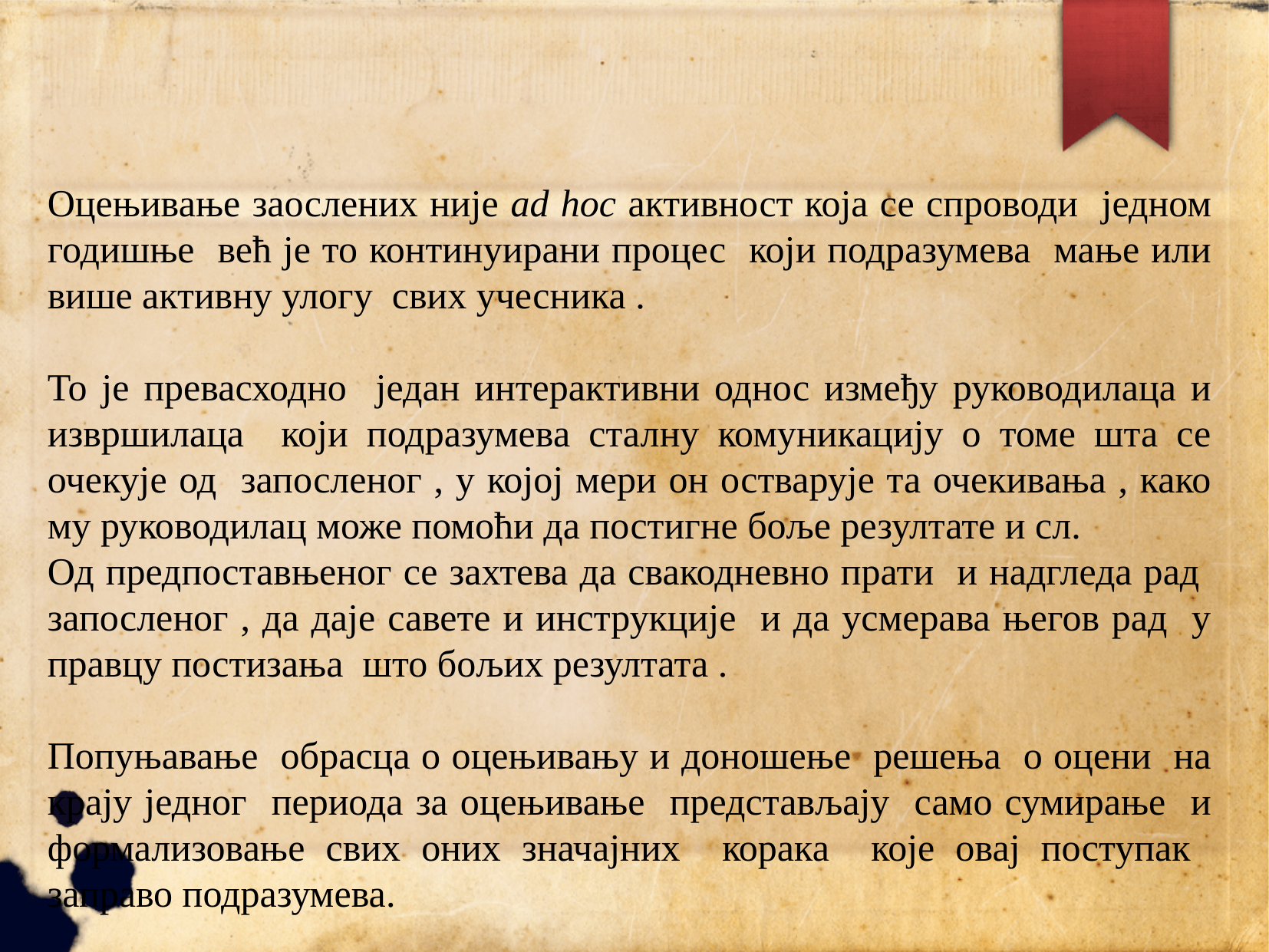

Оцењивање заослених није ad hoc активност која се спроводи  једном годишње  већ је то континуирани процес  који подразумева  мање или више активну улогу  свих учесника .

То је превасходно  један интерактивни однос између руководилаца и извршилаца  који подразумева сталну комуникацију о томе шта се очекује од  запосленог , у којој мери он остварује та очекивања , како му руководилац може помоћи да постигне боље резултате и сл.
Од предпоставњеног се захтева да свакодневно прати  и надгледа рад  запосленог , да даје савете и инструкције  и да усмерава његов рад  у правцу постизања  што бољих резултата .

Попуњавање  обрасца о оцењивању и доношење  решења  о оцени  на крају једног  периода за оцењивање  представљају  само сумирање  и формализовање свих оних значајних  корака  које овај поступак  заправо подразумева.